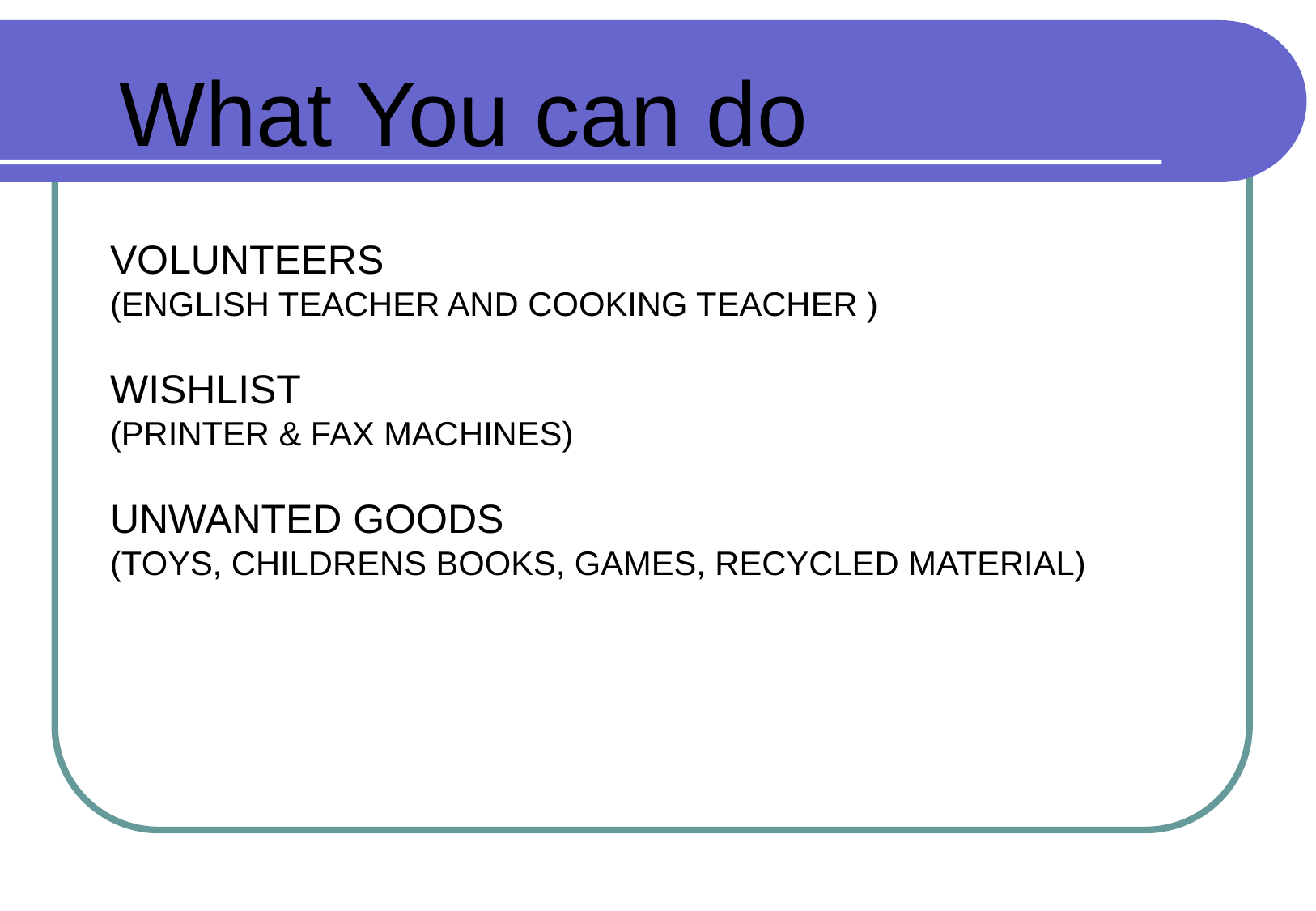

What You can do
# Volunteers (english teacher and cooking teacher ) wishlist (printer & fax machines) UNWANTED GOODS (TOYS, CHILDRENS BOOKS, GAMES, RECYCLED MATERIAL)